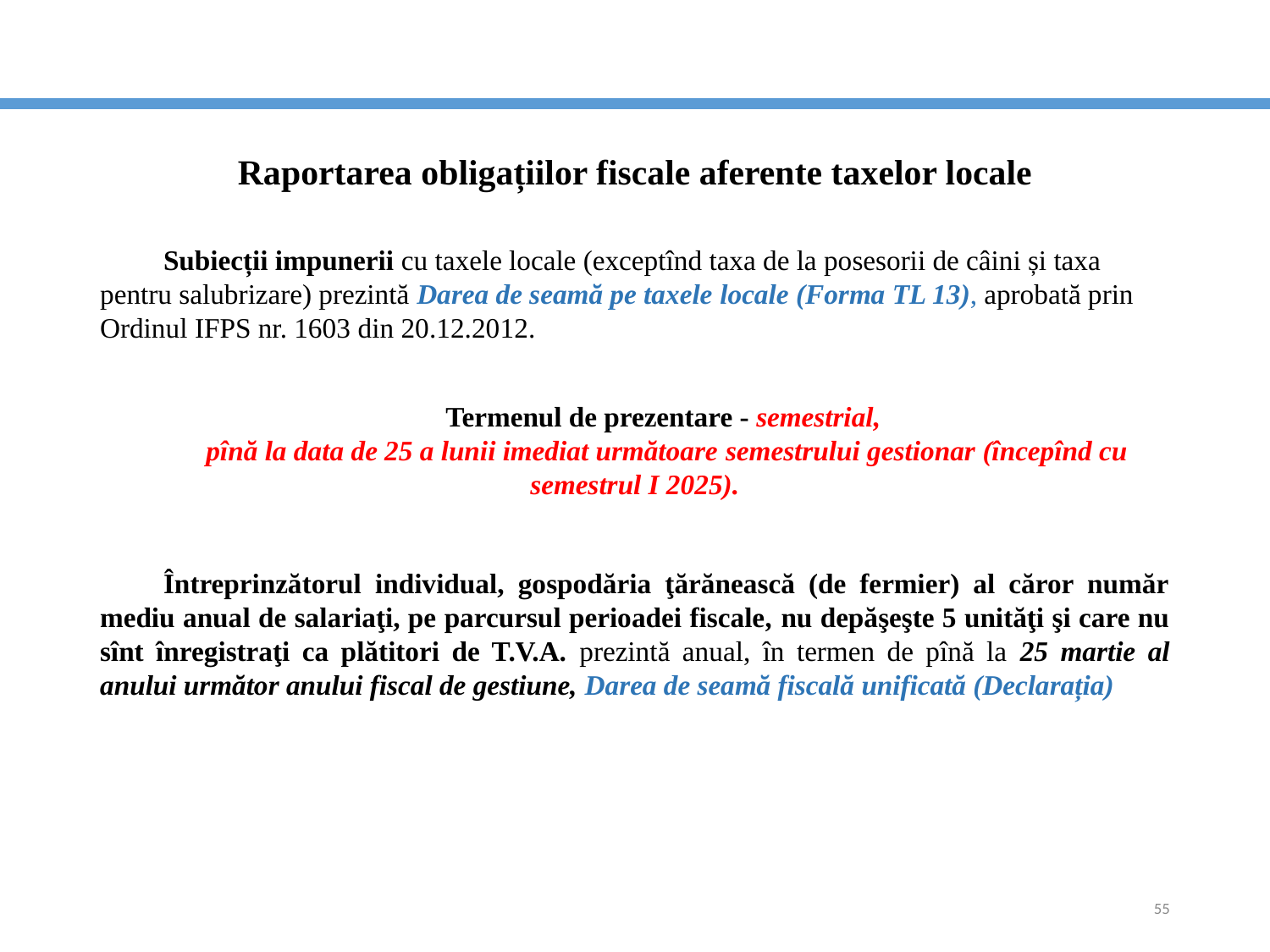

# Raportarea obligațiilor fiscale aferente taxelor locale
Subiecții impunerii cu taxele locale (exceptînd taxa de la posesorii de câini și taxa pentru salubrizare) prezintă Darea de seamă pe taxele locale (Forma TL 13), aprobată prin Ordinul IFPS nr. 1603 din 20.12.2012.

Termenul de prezentare - semestrial,
pînă la data de 25 a lunii imediat următoare semestrului gestionar (începînd cu semestrul I 2025).

Întreprinzătorul individual, gospodăria ţărănească (de fermier) al căror număr mediu anual de salariaţi, pe parcursul perioadei fiscale, nu depăşeşte 5 unităţi şi care nu sînt înregistraţi ca plătitori de T.V.A. prezintă anual, în termen de pînă la 25 martie al anului următor anului fiscal de gestiune, Darea de seamă fiscală unificată (Declarația)
55